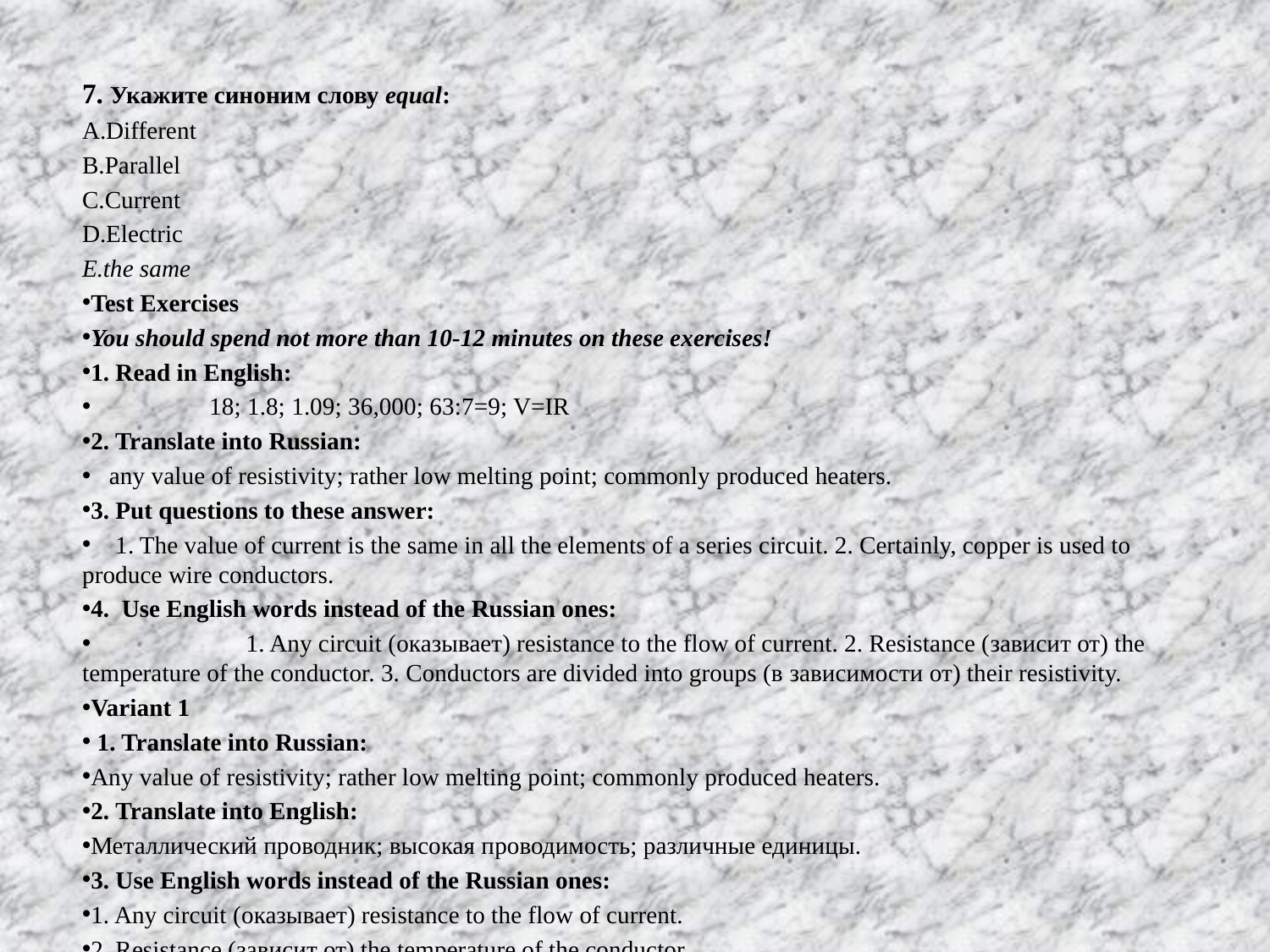

7. Укажите синоним слову equal:
Different
Parallel
Current
Electric
the same
Test Exercises
You should spend not more than 10-12 minutes on these exercises!
1. Read in English:
 	18; 1.8; 1.09; 36,000; 63:7=9; V=IR
2. Translate into Russian:
   any value of resistivity; rather low melting point; commonly produced heaters.
3. Put questions to these answer:
    1. The value of current is the same in all the elements of a series circuit. 2. Certainly, copper is used to produce wire conductors.
4.  Use English words instead of the Russian ones:
	      1. Any circuit (оказывает) resistance to the flow of current. 2. Resistance (зависит от) the temperature of the conductor. 3. Conductors are divided into groups (в зависимости от) their resistivity.
Variant 1
 1. Translate into Russian:
Any value of resistivity; rather low melting point; commonly produced heaters.
2. Translate into English:
Металлический проводник; высокая проводимость; различные единицы.
3. Use English words instead of the Russian ones:
1. Any circuit (оказывает) resistance to the flow of current.
2. Resistance (зависит от) the temperature of the conductor.
3. Conductors are divided into groups (в зависимости от) their resistivity.
Variant 2
 1. Translate into Russian:
The same value of current; different voltage sources; series circuits.
2. Translate into English:
Нарисуйте схему; стальной проводник; низкая проводимость.
3. Use English words instead of the Russian ones:
1. It includes a voltage source and three (сопротивления).
2. Current equals (напряжение) divided by resistance.
3. Different metals also have different (точки плавления).